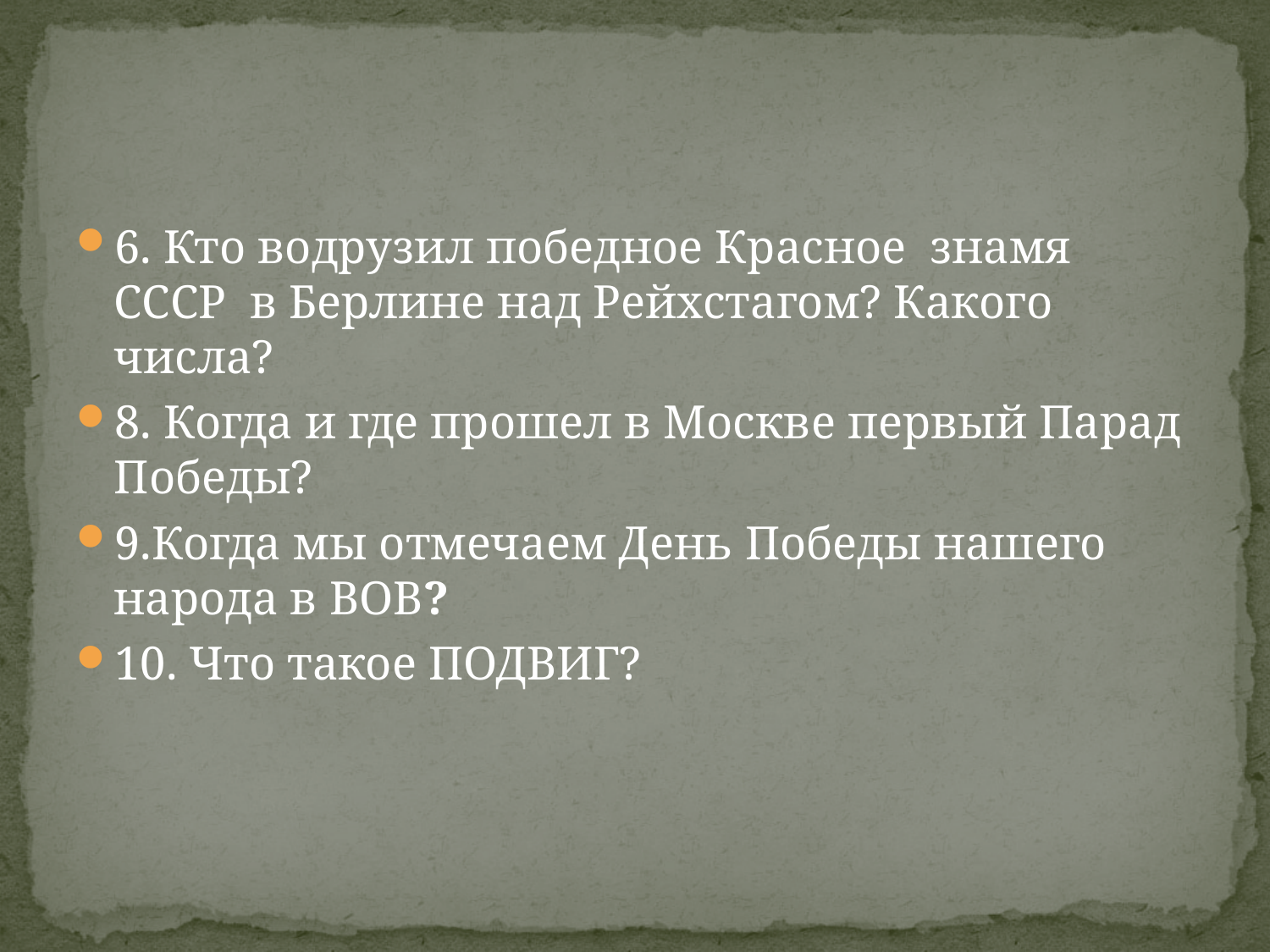

#
6. Кто водрузил победное Красное  знамя СССР  в Берлине над Рейхстагом? Какого числа?
8. Когда и где прошел в Москве первый Парад  Победы?
9.Когда мы отмечаем День Победы нашего народа в ВОВ?
10. Что такое ПОДВИГ?